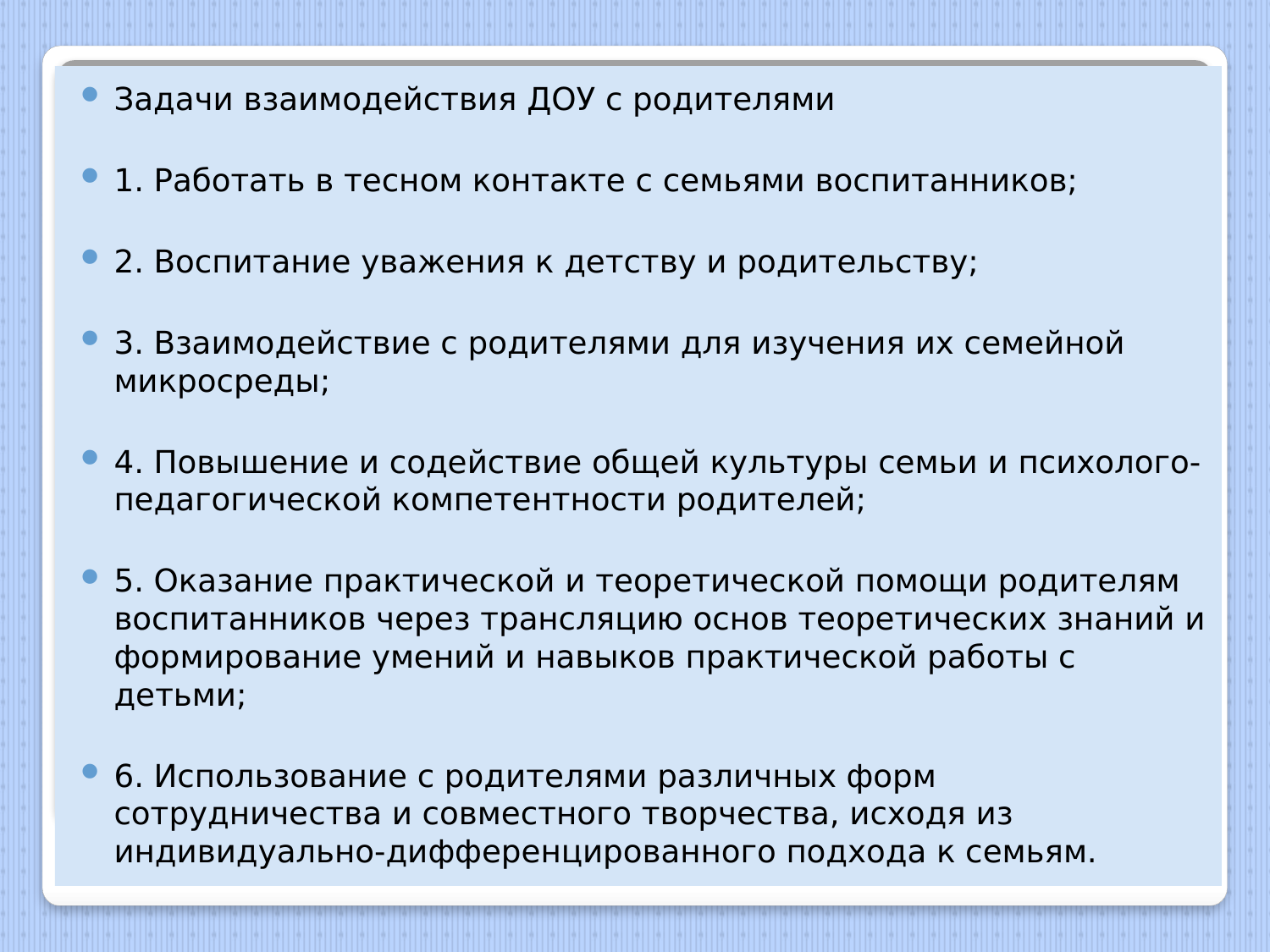

Задачи взаимодействия ДОУ с родителями

1. Работать в тесном контакте с семьями воспитанников;

2. Воспитание уважения к детству и родительству;

3. Взаимодействие с родителями для изучения их семейной микросреды;

4. Повышение и содействие общей культуры семьи и психолого-педагогической компетентности родителей;

5. Оказание практической и теоретической помощи родителям воспитанников через трансляцию основ теоретических знаний и формирование умений и навыков практической работы с детьми;

6. Использование с родителями различных форм сотрудничества и совместного творчества, исходя из индивидуально-дифференцированного подхода к семьям.

#